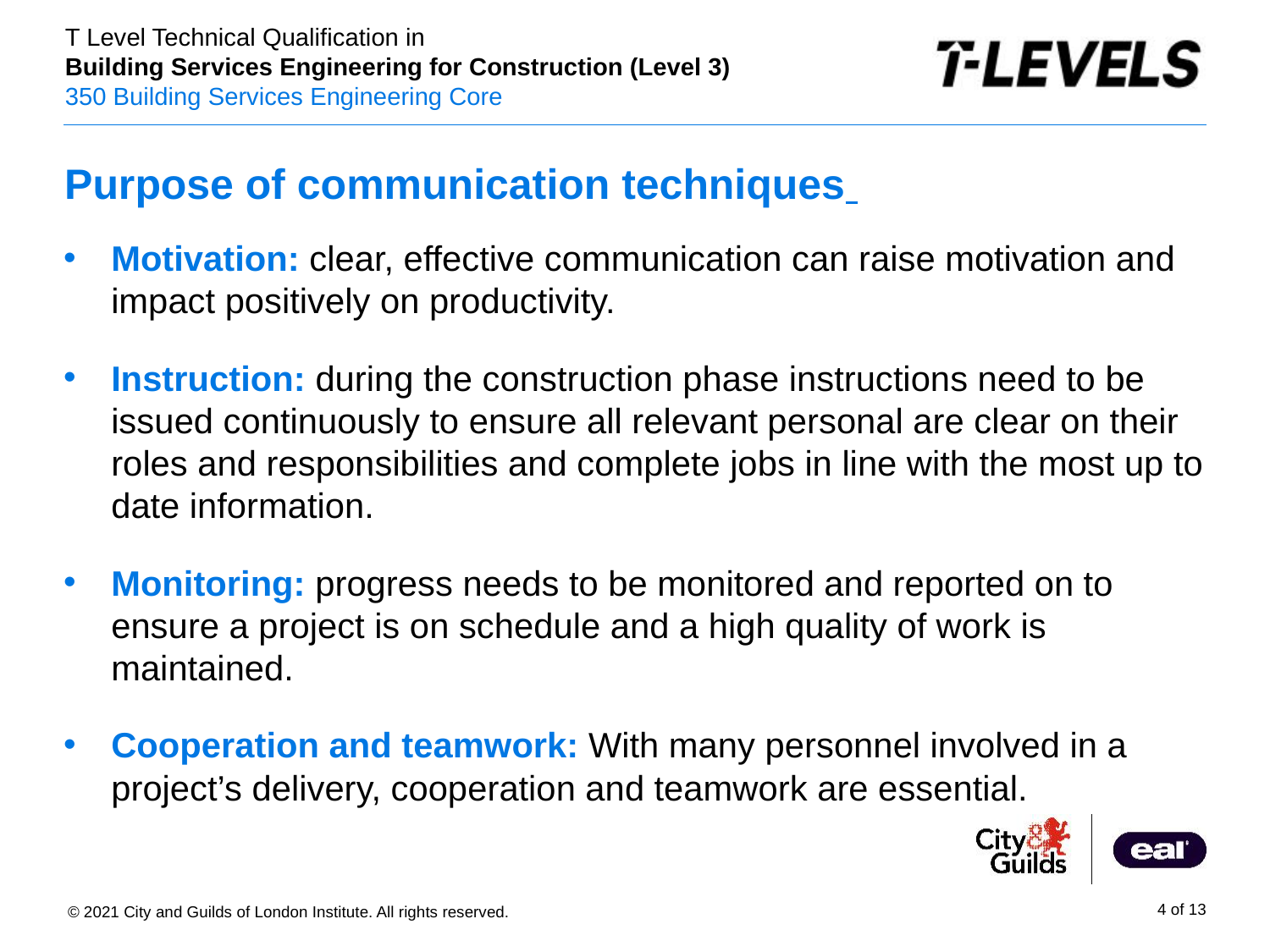

# Purpose of communication techniques
Motivation: clear, effective communication can raise motivation and impact positively on productivity.
Instruction: during the construction phase instructions need to be issued continuously to ensure all relevant personal are clear on their roles and responsibilities and complete jobs in line with the most up to date information.
Monitoring: progress needs to be monitored and reported on to ensure a project is on schedule and a high quality of work is maintained.
Cooperation and teamwork: With many personnel involved in a project’s delivery, cooperation and teamwork are essential.